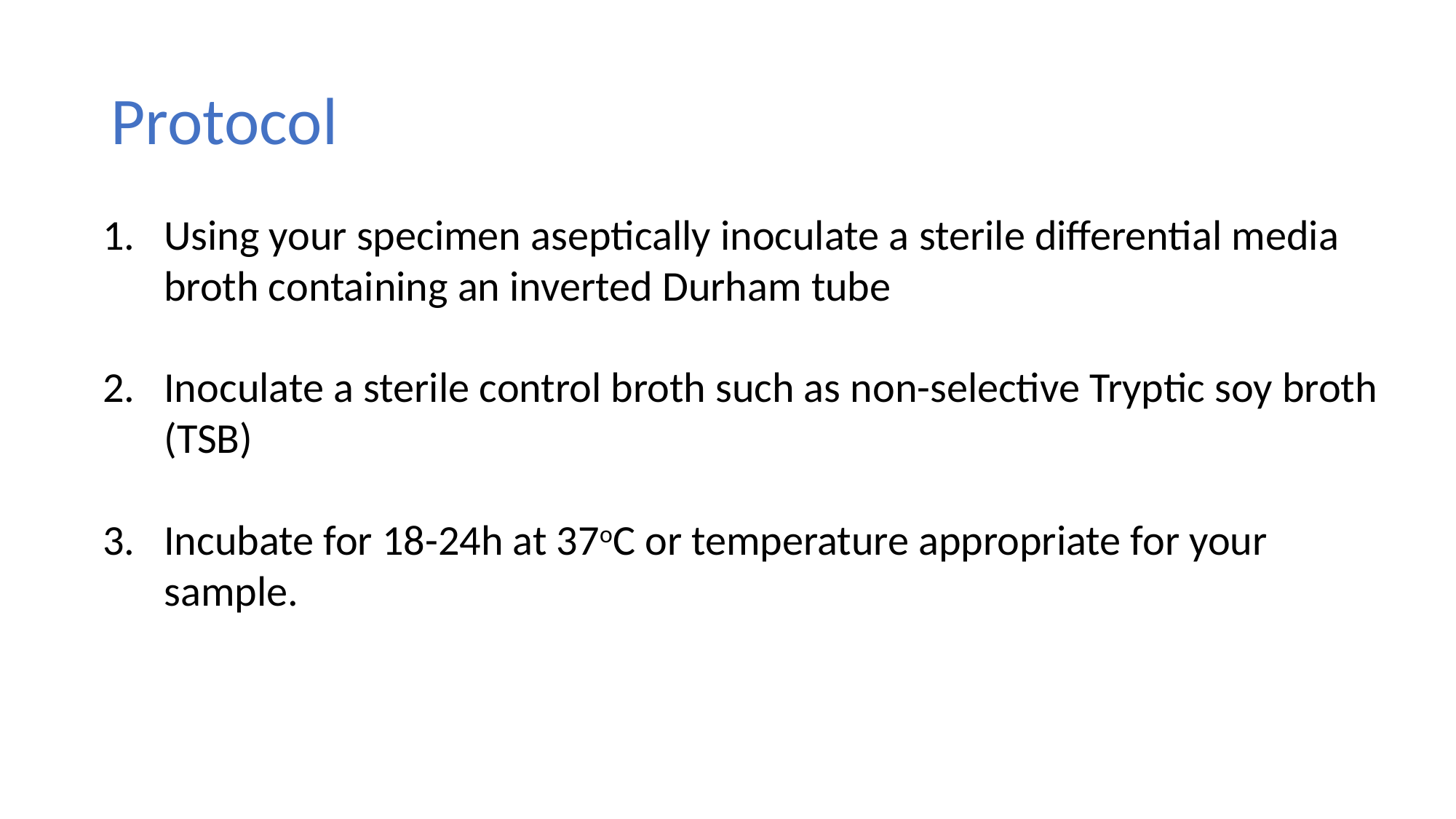

# Protocol

Using your specimen aseptically inoculate a sterile differential media broth containing an inverted Durham tube

Inoculate a sterile control broth such as non-selective Tryptic soy broth (TSB)

Incubate for 18-24h at 37oC or temperature appropriate for your sample.